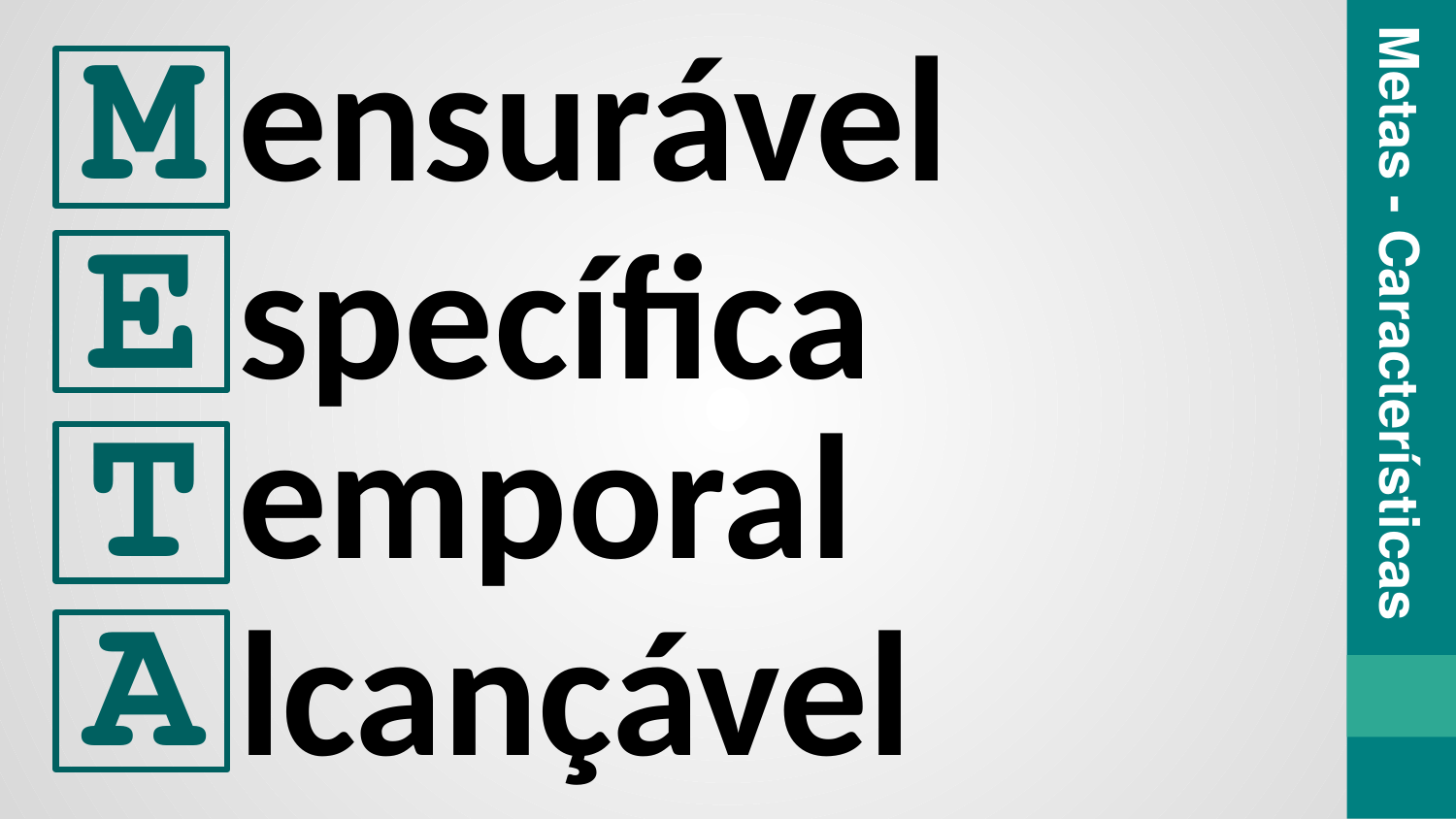

M
ensurável

E
specífica

Metas - Características
T
emporal

A
lcançável